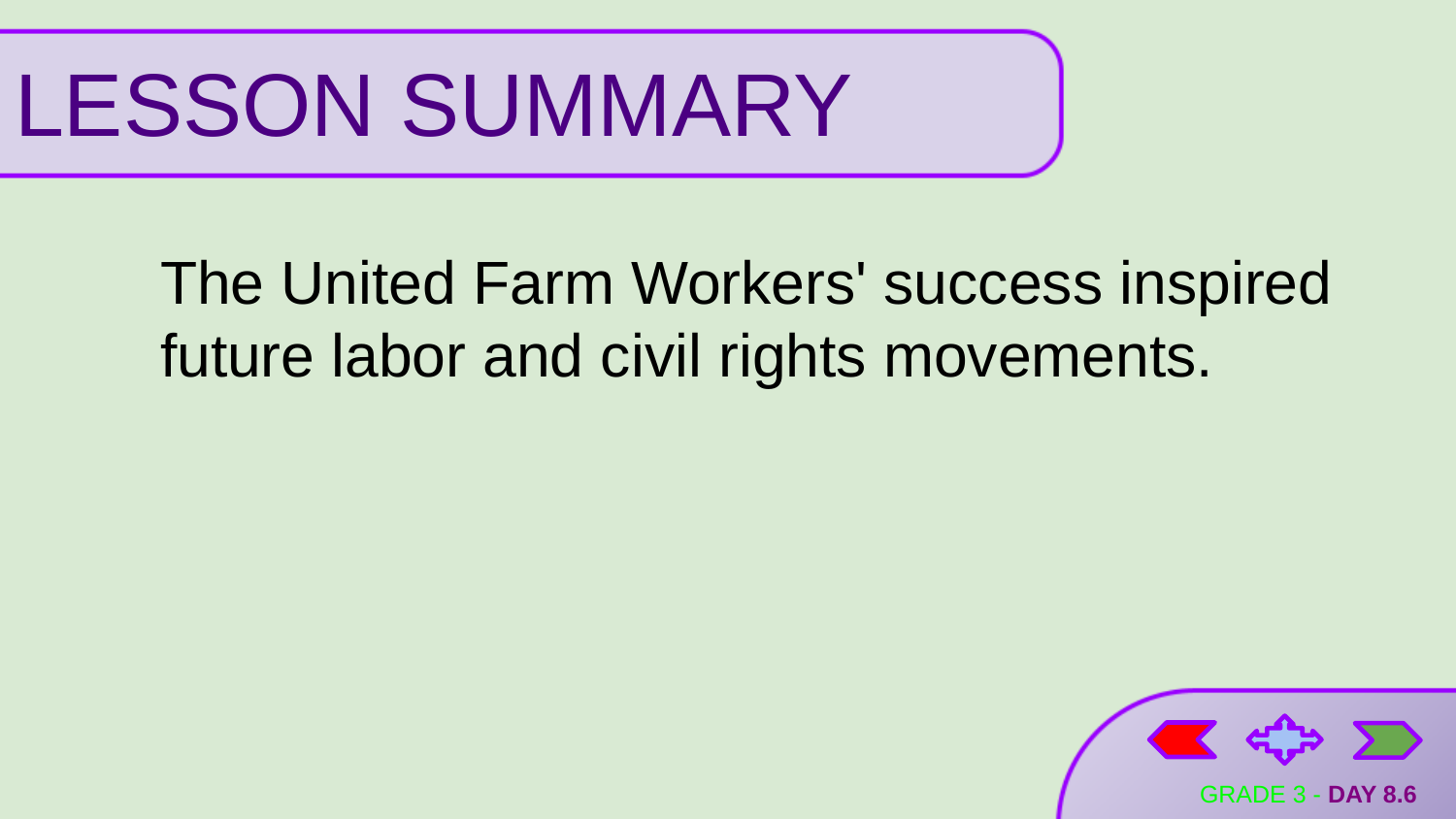

# LESSON SUMMARY

The United Farm Workers' success inspired future labor and civil rights movements.

GRADE 3 - DAY 8.6